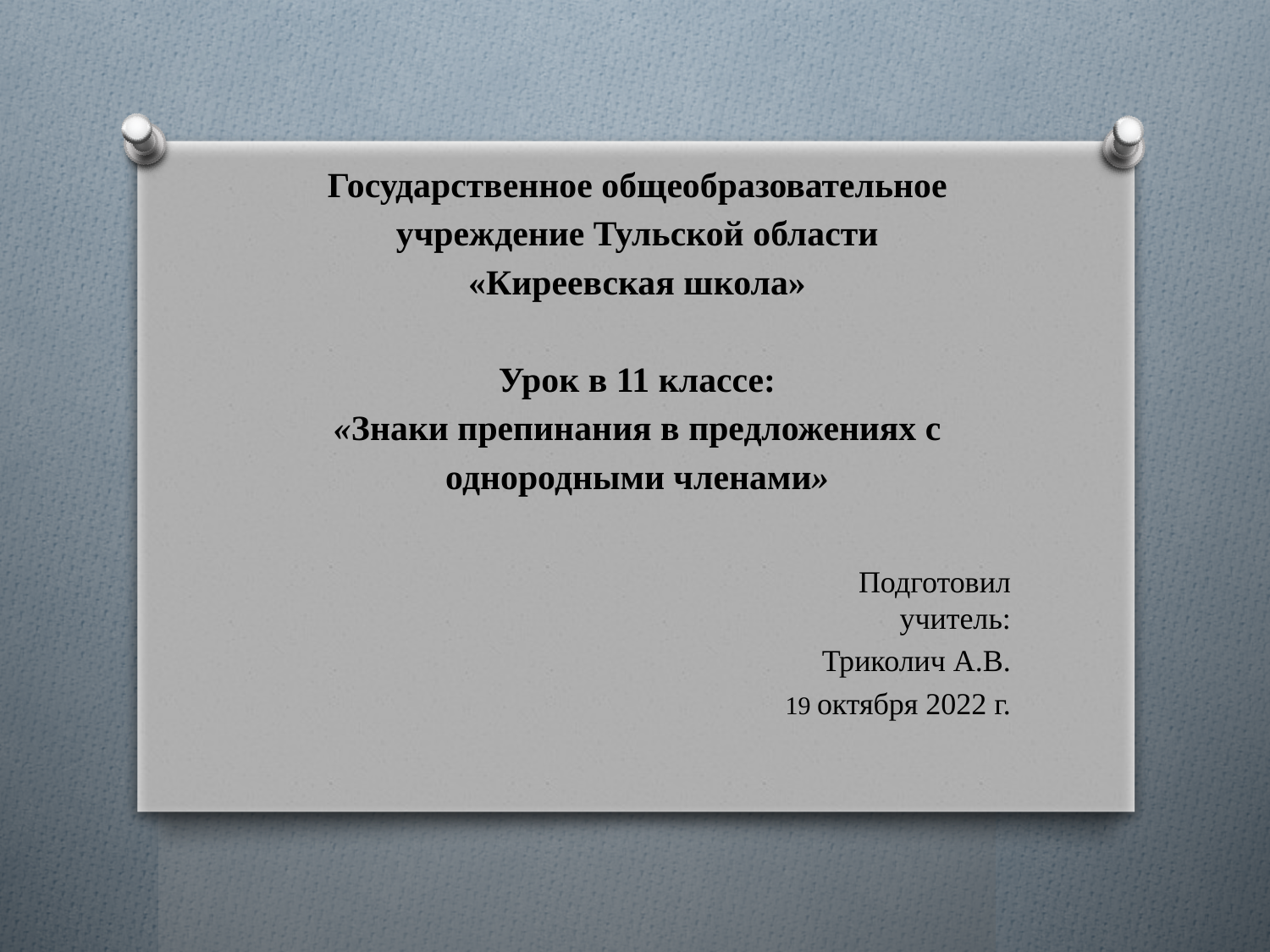

# Государственное общеобразовательное учреждение Тульской области «Киреевская школа»   Урок в 11 классе: «Знаки препинания в предложениях с однородными членами»
Подготовил учитель:
									Триколич А.В.
19 октября 2022 г.